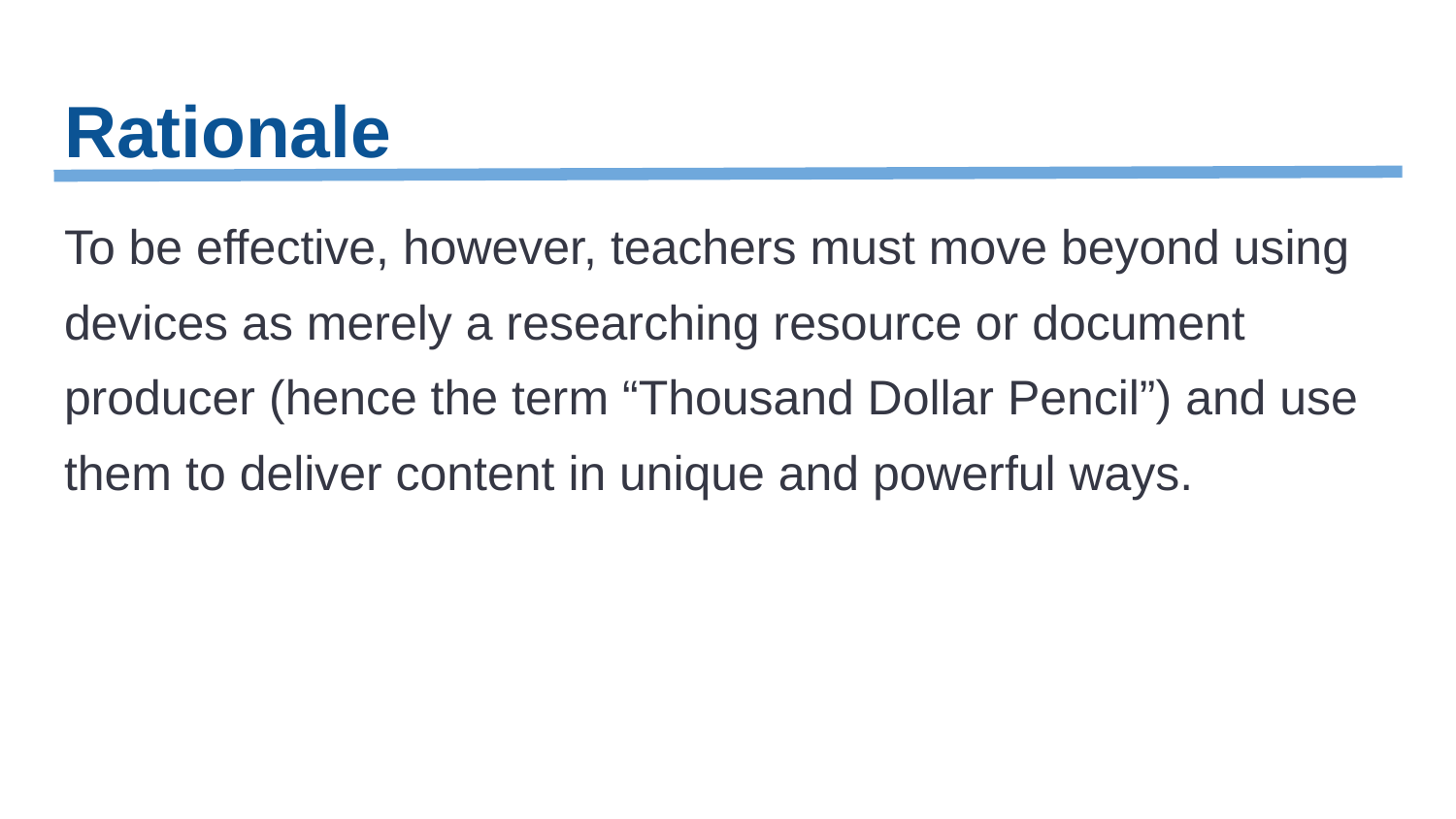

# Rationale

To be effective, however, teachers must move beyond using devices as merely a researching resource or document producer (hence the term “Thousand Dollar Pencil”) and use them to deliver content in unique and powerful ways.